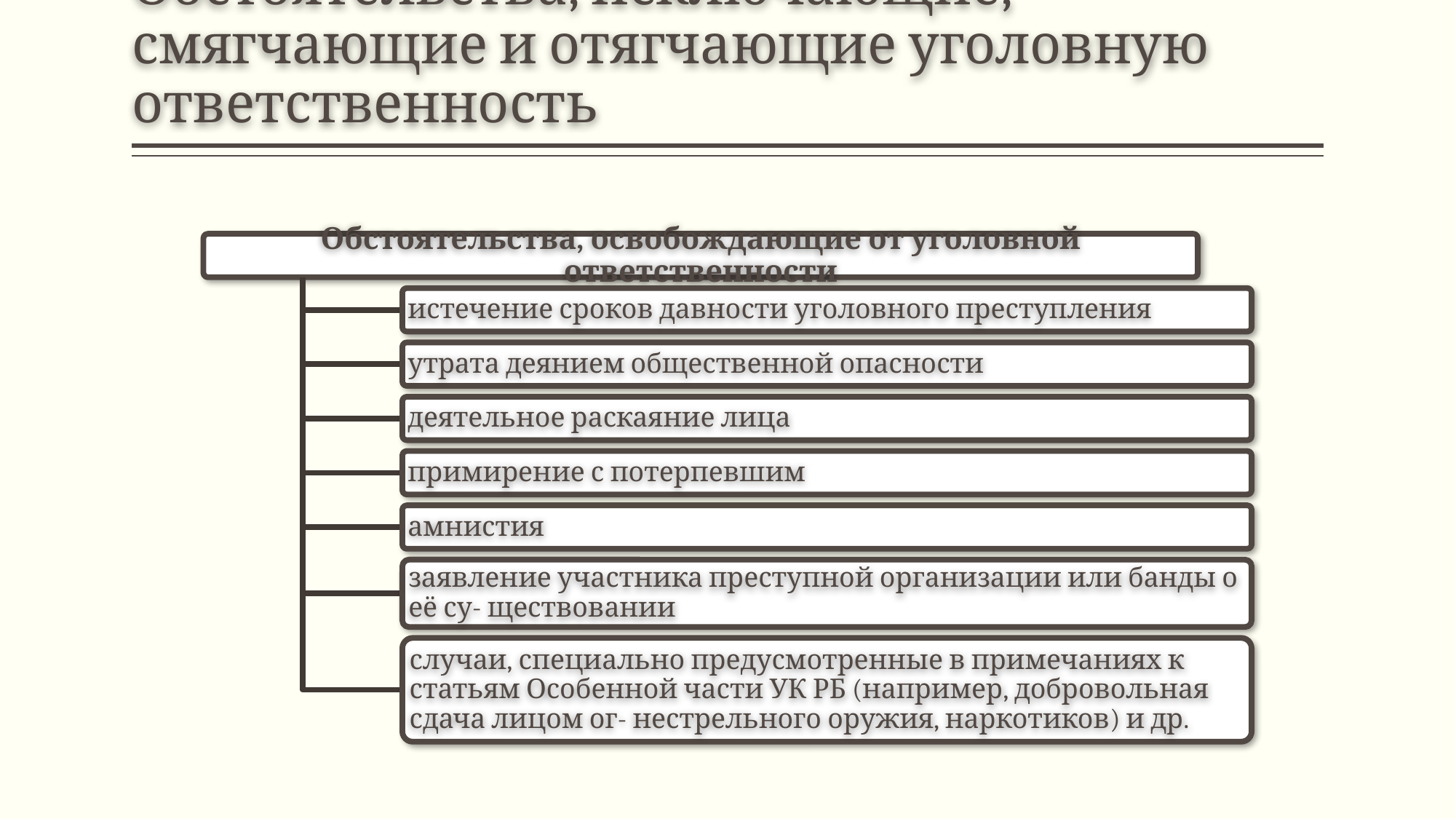

# Обстоятельства, исключающие, смягчающие и отягчающие уголовную ответственность

Обстоятельства, освобождающие от уголовной ответственности

истечение сроков давности уголовного преступления

утрата деянием общественной опасности

деятельное раскаяние лица

примирение с потерпевшим

амнистия

заявление участника преступной организации или банды о её су- ществовании

случаи, специально предусмотренные в примечаниях к статьям Особенной части УК РБ (например, добровольная сдача лицом ог- нестрельного оружия, наркотиков) и др.